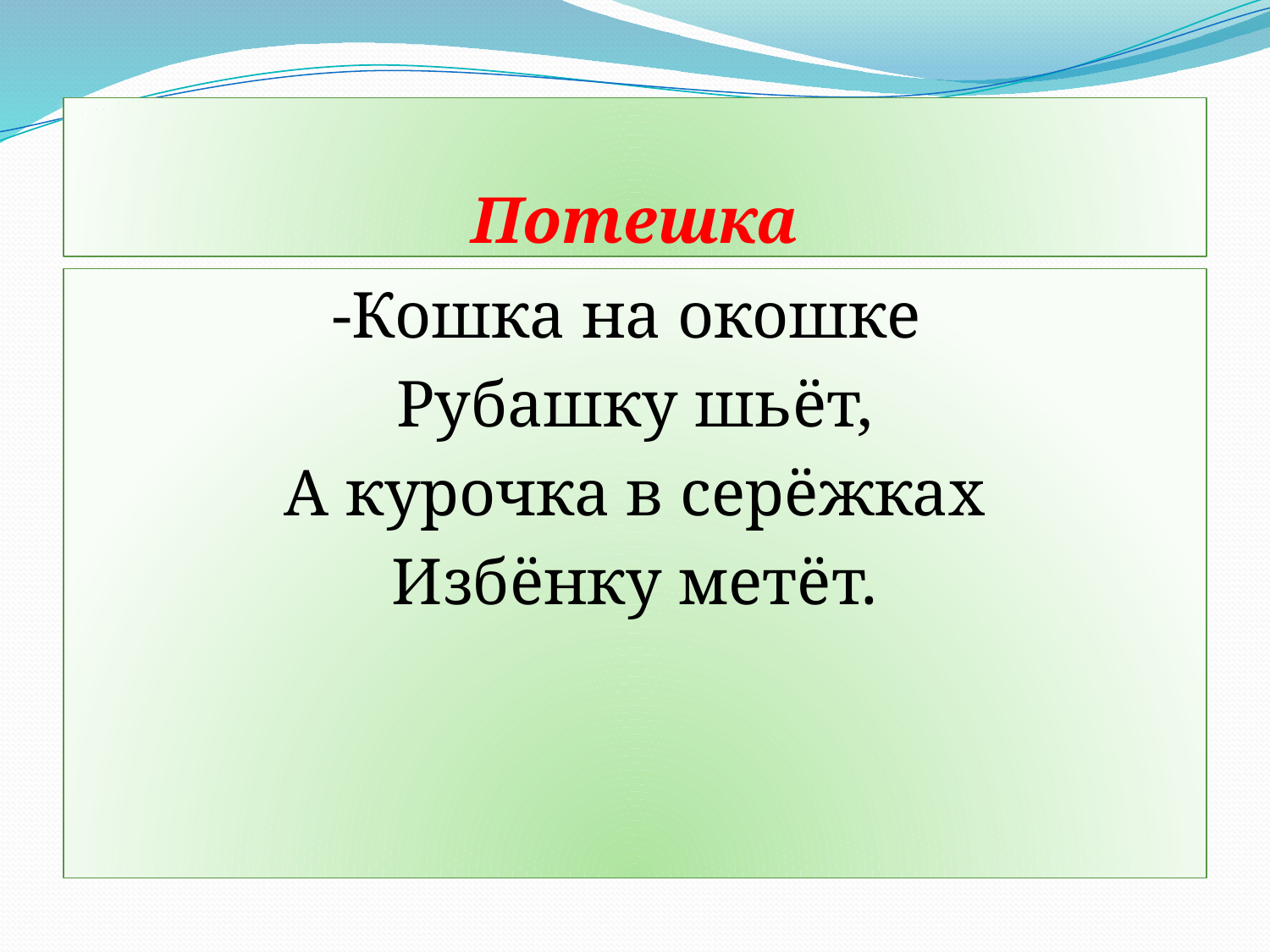

# Потешка
-Кошка на окошке
Рубашку шьёт,
 А курочка в серёжках
Избёнку метёт.